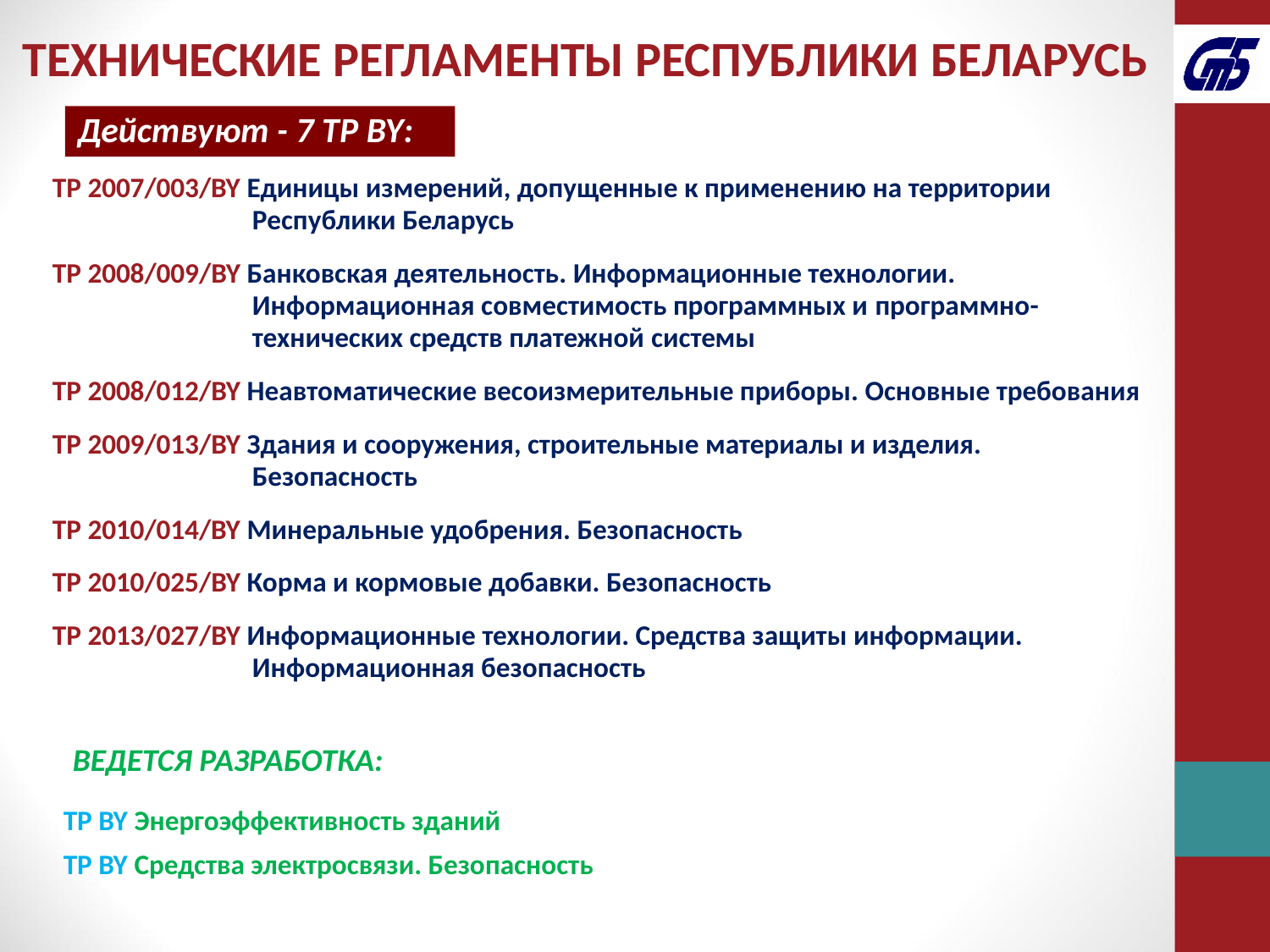

ТЕХНИЧЕСКИЕ РЕГЛАМЕНТЫ РЕСПУБЛИКИ БЕЛАРУСЬ
Действуют - 7 ТР BY:
ТР 2007/003/BY Единицы измерений, допущенные к применению на территории Республики Беларусь
ТР 2008/009/BY Банковская деятельность. Информационные технологии. Информационная совместимость программных и программно-технических средств платежной системы
ТР 2008/012/BY Неавтоматические весоизмерительные приборы. Основные требования
ТР 2009/013/BY Здания и сооружения, строительные материалы и изделия.
Безопасность
ТР 2010/014/BY Минеральные удобрения. Безопасность
ТР 2010/025/BY Корма и кормовые добавки. Безопасность
ТР 2013/027/BY Информационные технологии. Средства защиты информации. Информационная безопасность
ВЕДЕТСЯ РАЗРАБОТКА:
8
ТР BY Энергоэффективность зданий
ТР BY Средства электросвязи. Безопасность